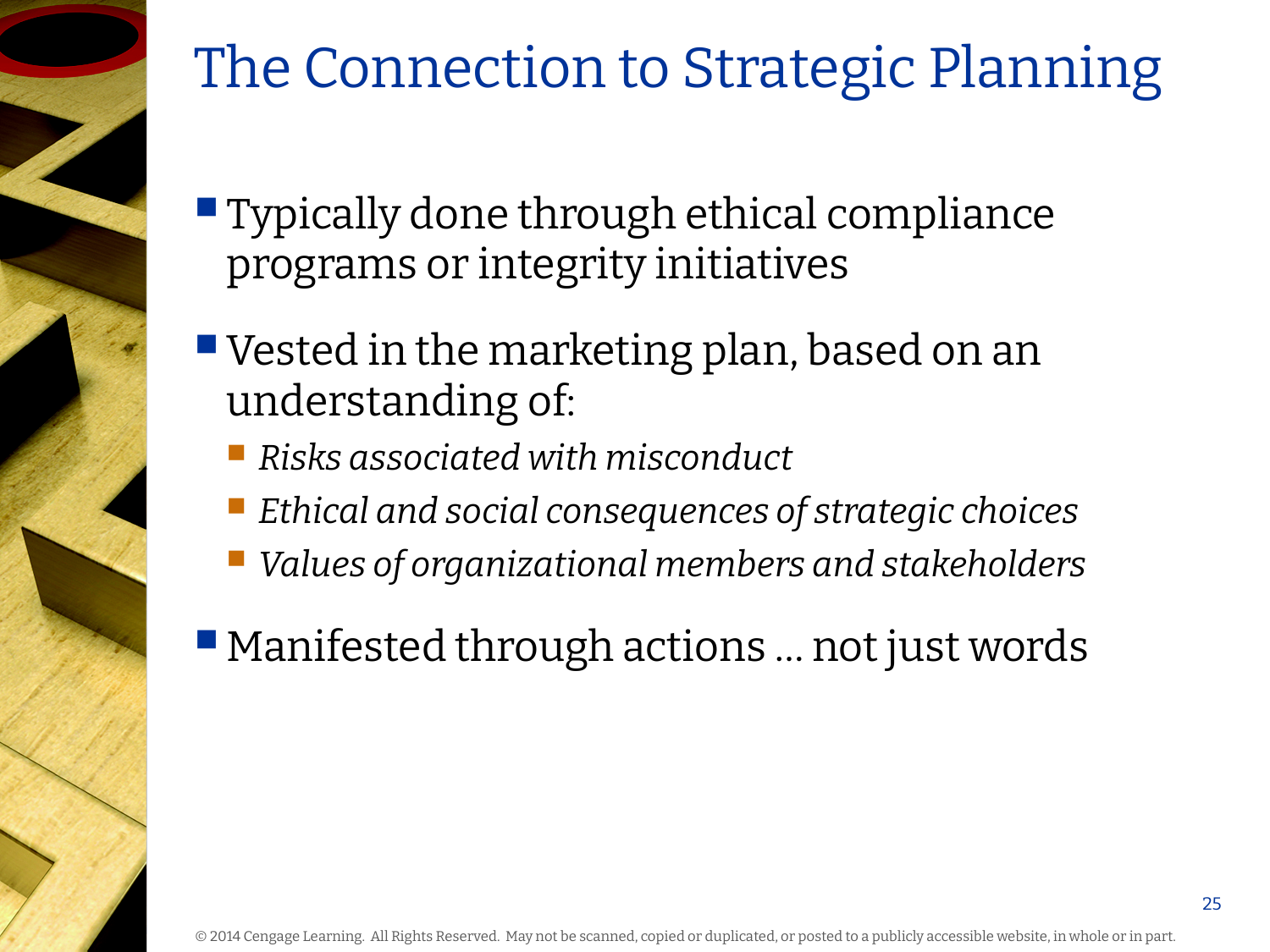

# The Connection to Strategic Planning
Typically done through ethical compliance programs or integrity initiatives
Vested in the marketing plan, based on an understanding of:
Risks associated with misconduct
Ethical and social consequences of strategic choices
Values of organizational members and stakeholders
Manifested through actions … not just words

25